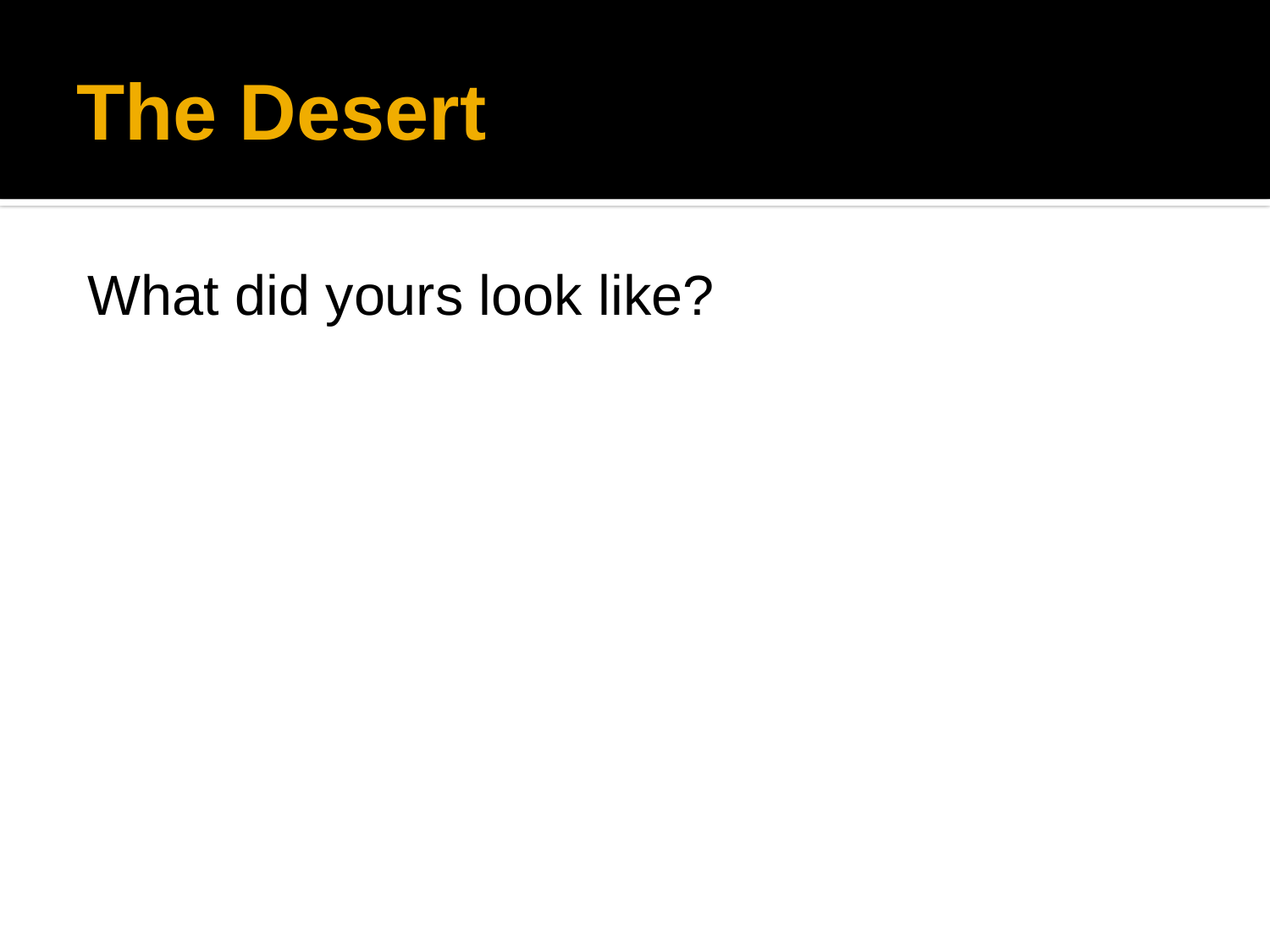

# The Desert
What did yours look like?